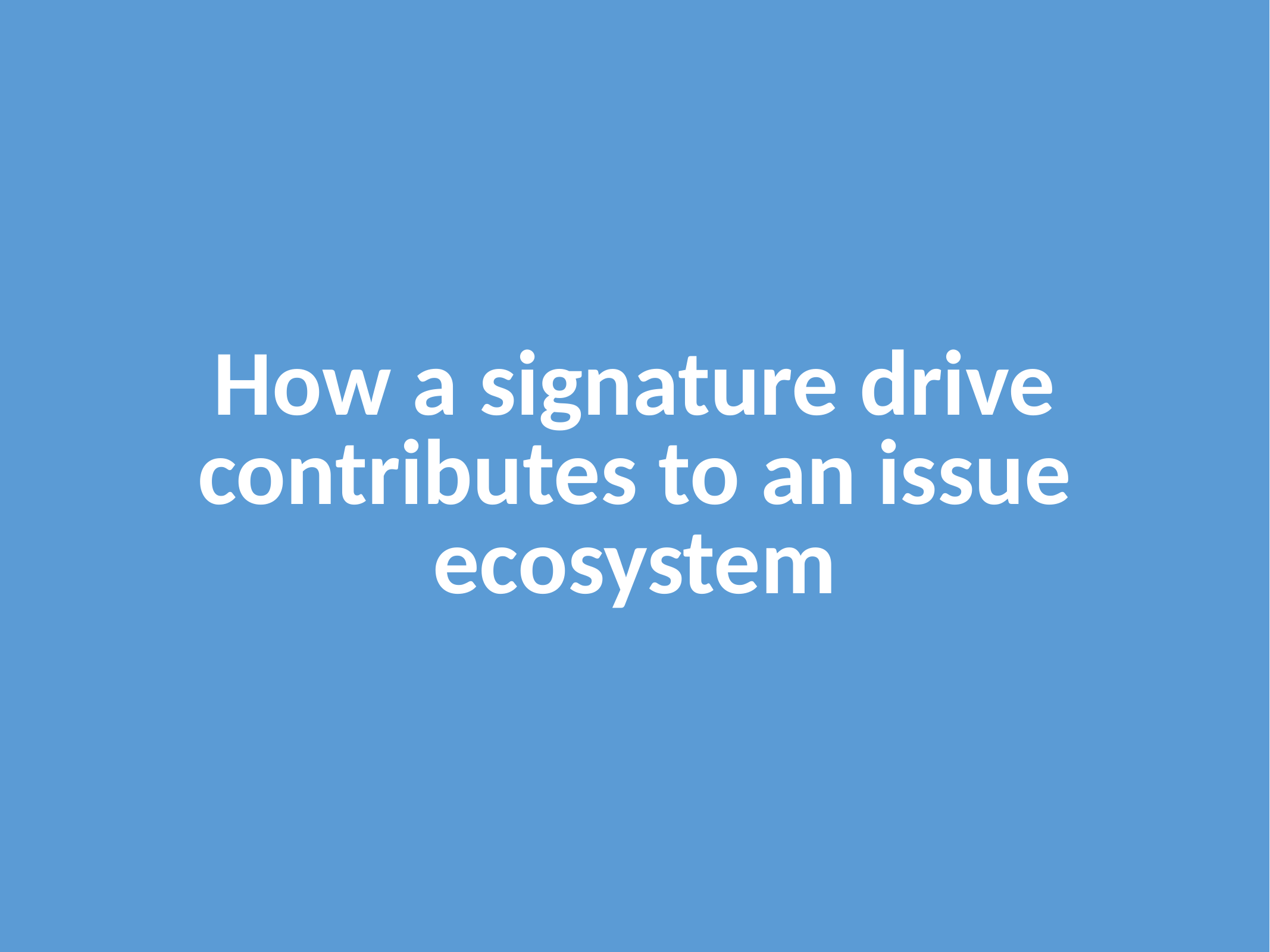

How a signature drive contributes to an issue ecosystem